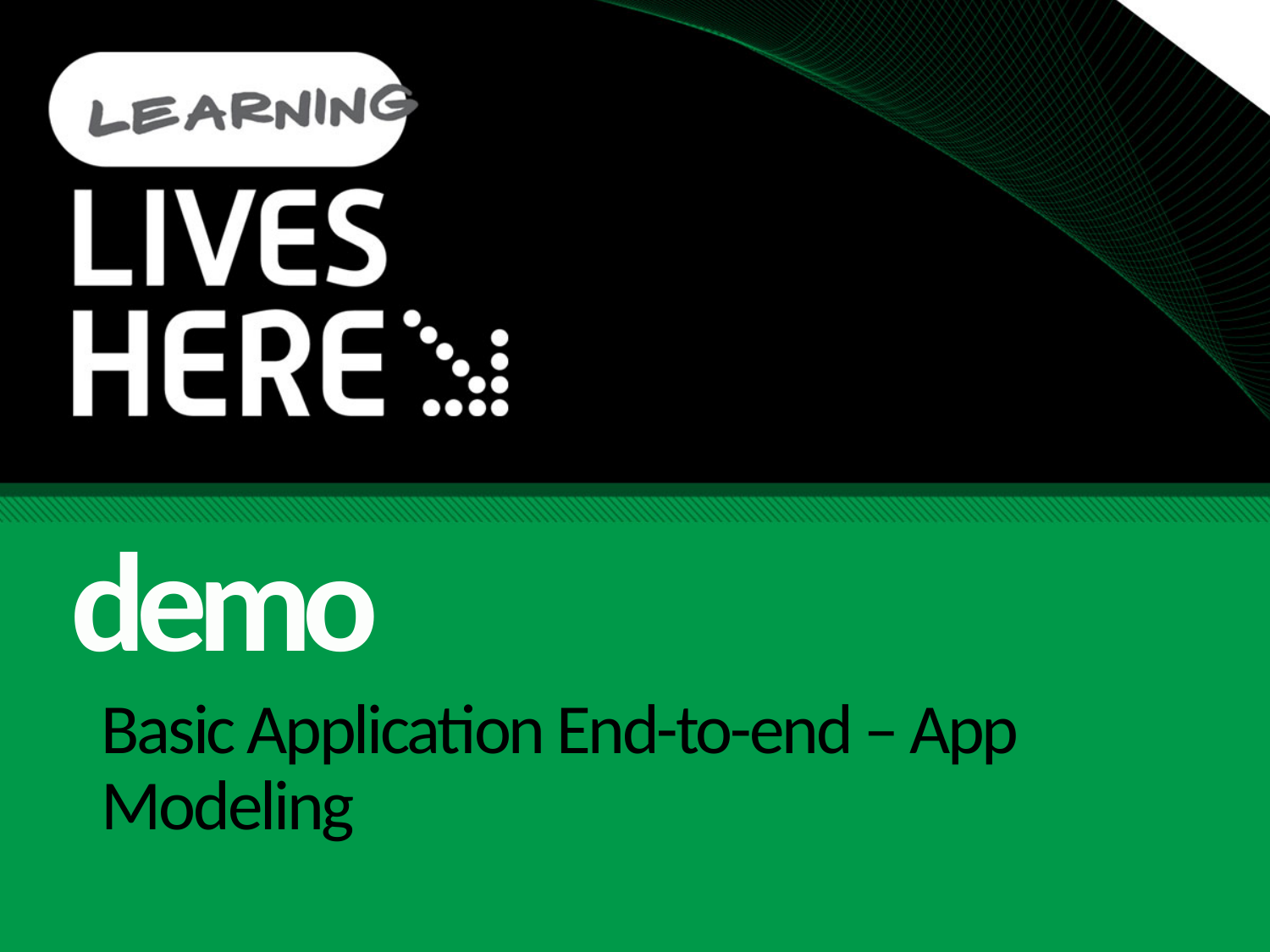

demo
# Basic Application End-to-end – App Modeling